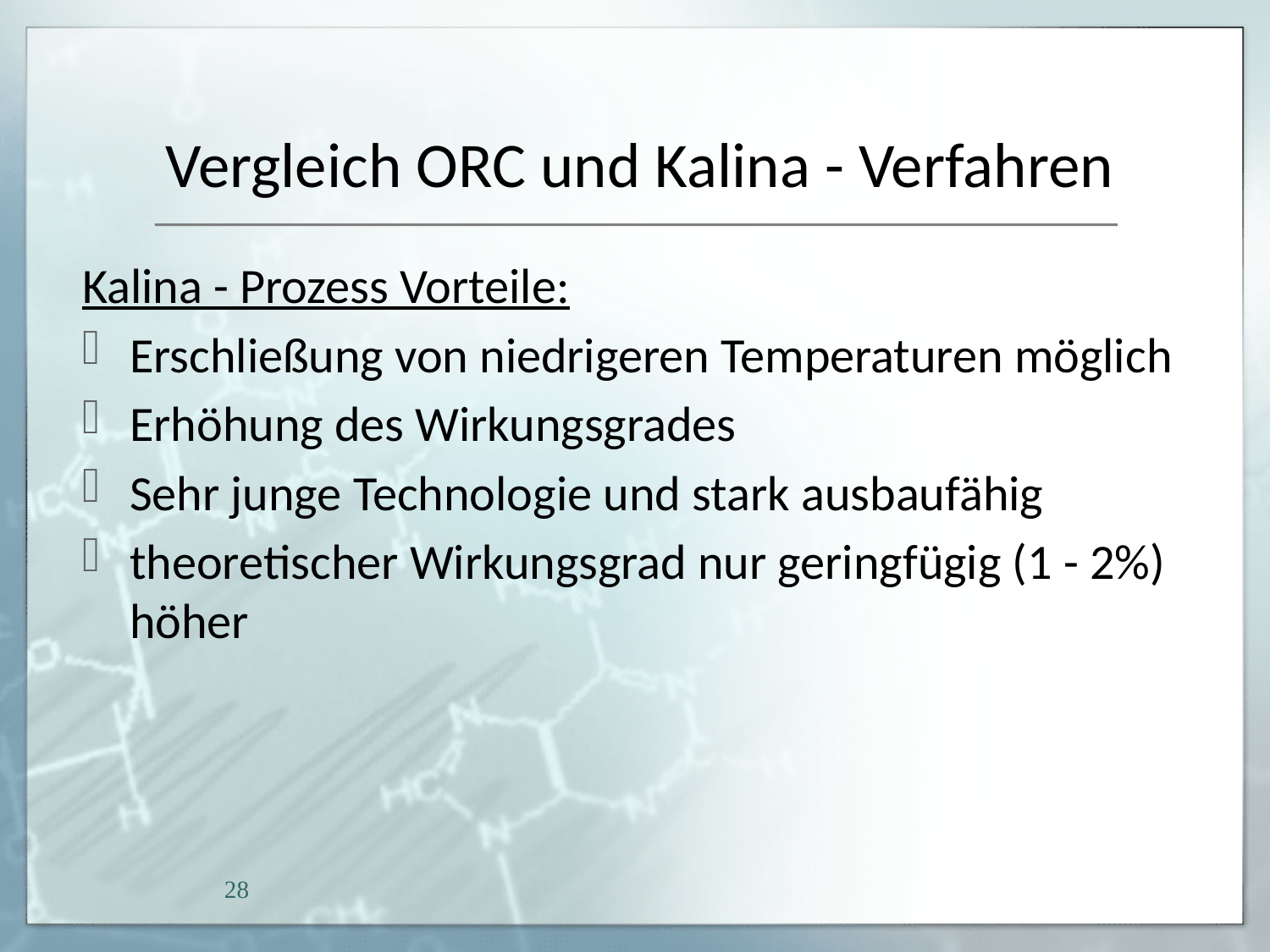

# Vergleich ORC und Kalina - Verfahren
Kalina - Prozess Vorteile:
Erschließung von niedrigeren Temperaturen möglich
Erhöhung des Wirkungsgrades
Sehr junge Technologie und stark ausbaufähig
theoretischer Wirkungsgrad nur geringfügig (1 - 2%) höher

28